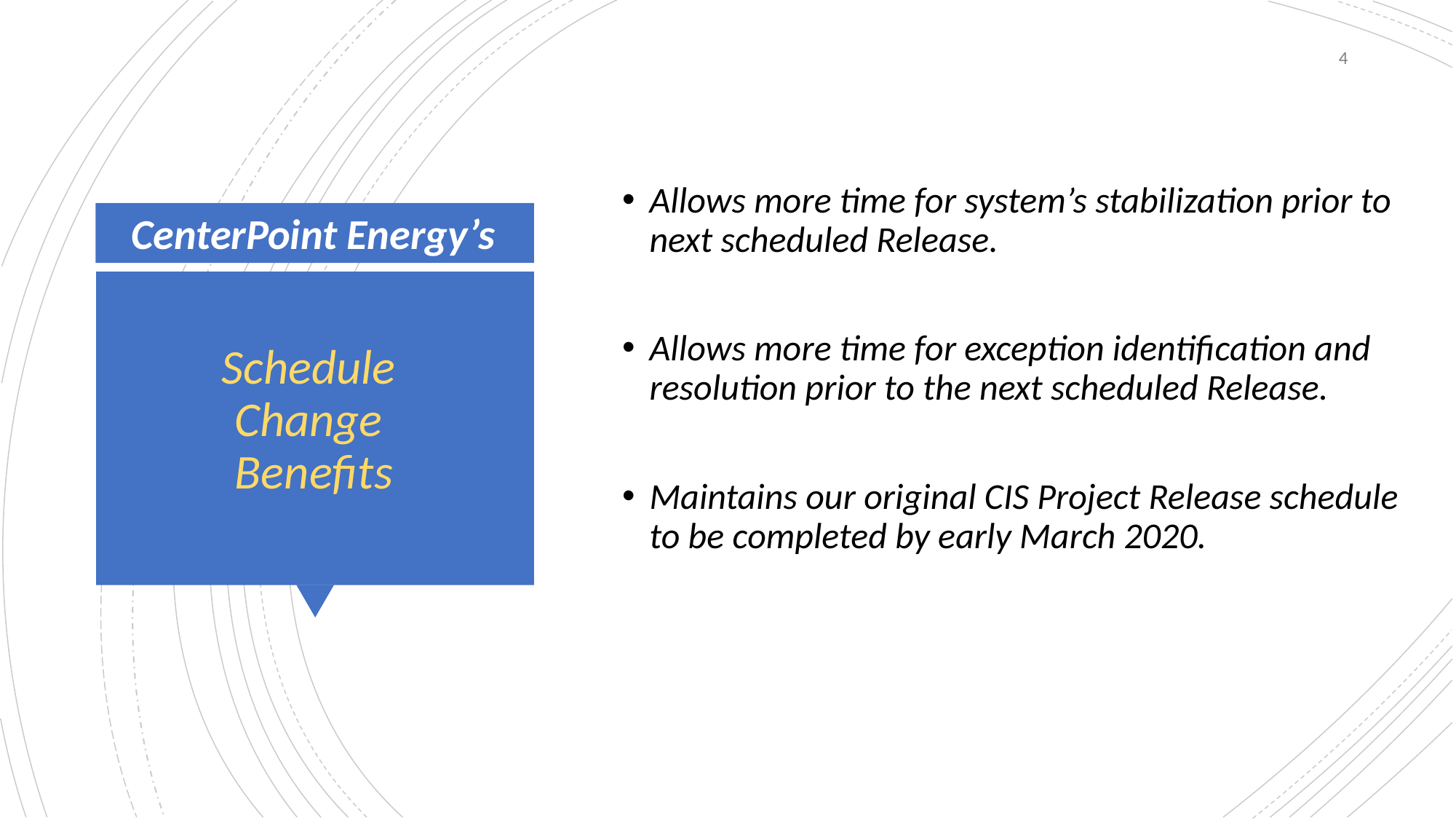

Allows more time for system’s stabilization prior to next scheduled Release.

Allows more time for exception identification and  resolution prior to the next scheduled Release.

Maintains our original CIS Project Release schedule to be completed by early March 2020.

4
CenterPoint Energy’s

# Schedule Change Benefits